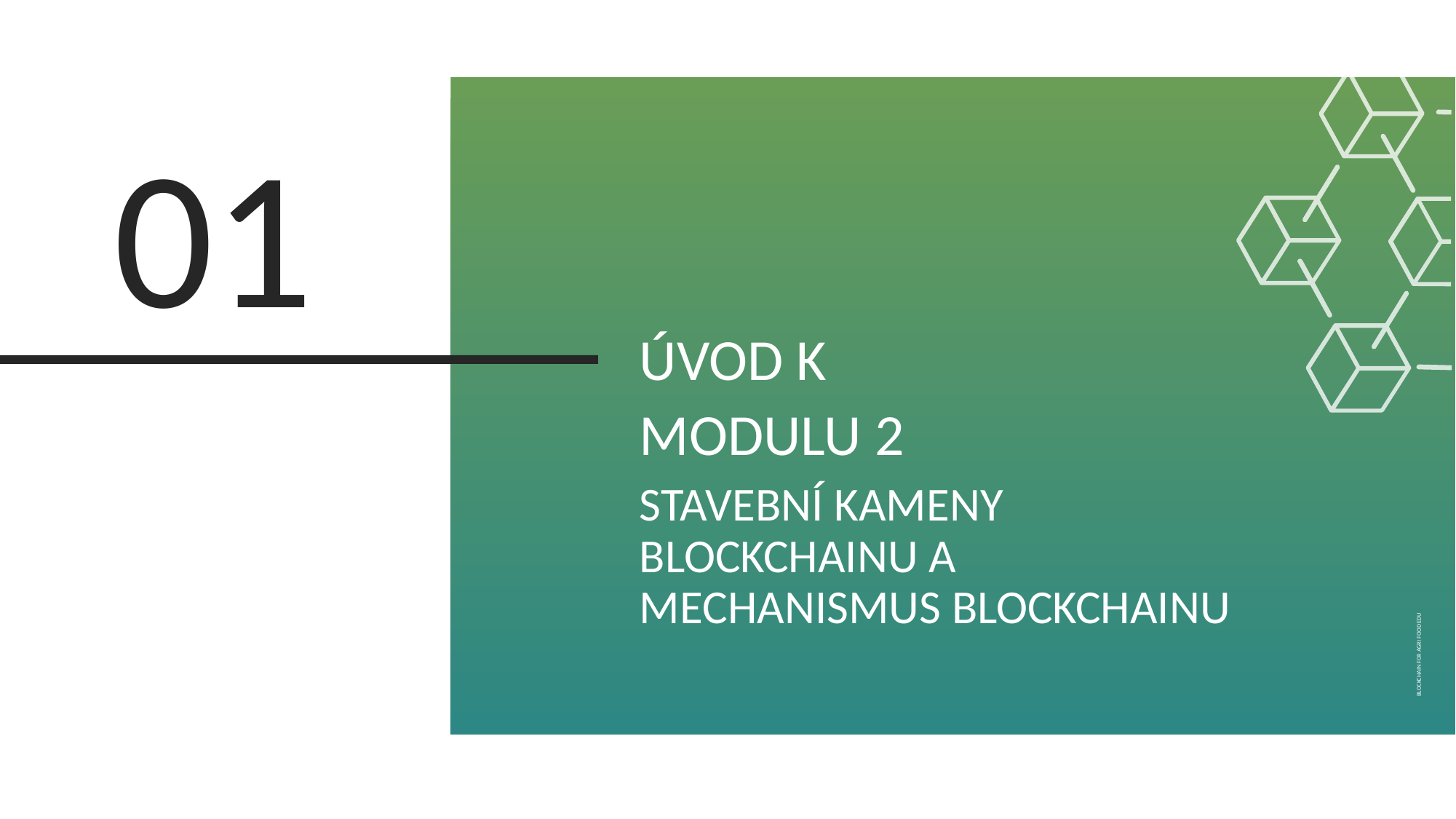

01
ÚVOD K
MODULU 2
STAVEBNÍ KAMENY BLOCKCHAINU A MECHANISMUS BLOCKCHAINU